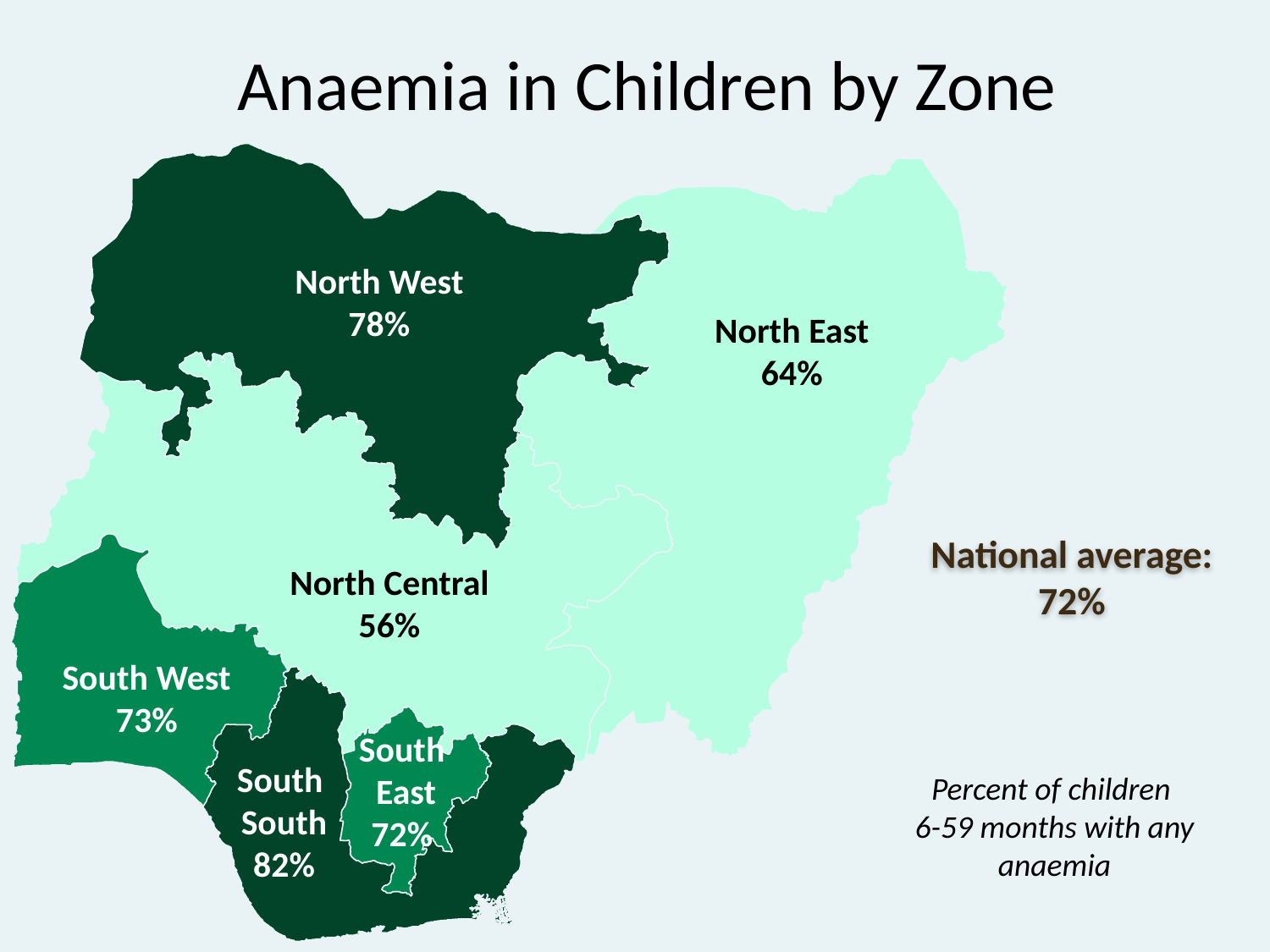

# Anaemia in Children by Zone

North West
78%
North East
64%
National average: 72%
North Central
56%
South West
73%
South
 East
72%
South
South
82%
Percent of children
6-59 months with any anaemia